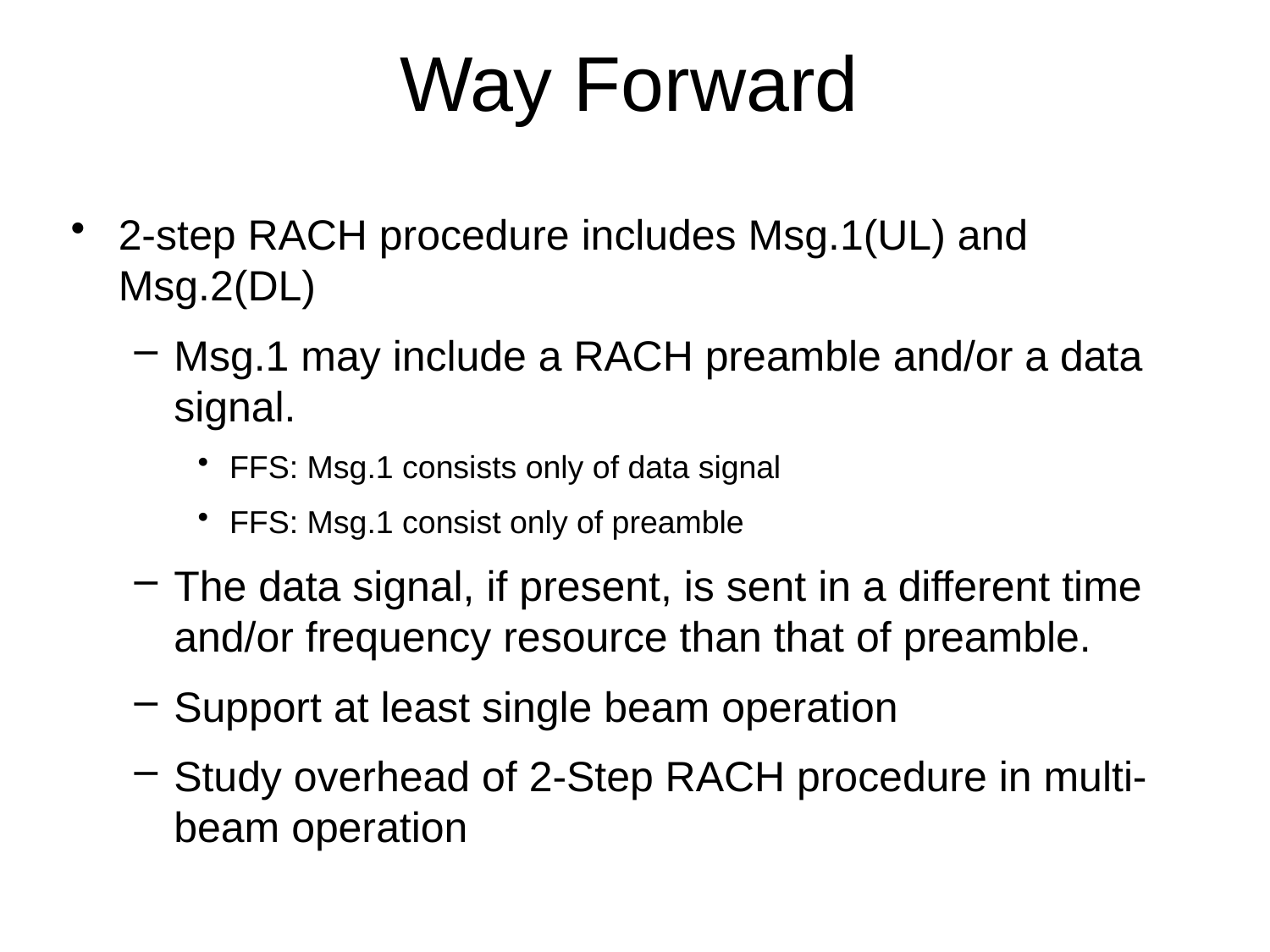

# Way Forward
2-step RACH procedure includes Msg.1(UL) and Msg.2(DL)
Msg.1 may include a RACH preamble and/or a data signal.
FFS: Msg.1 consists only of data signal
FFS: Msg.1 consist only of preamble
The data signal, if present, is sent in a different time and/or frequency resource than that of preamble.
Support at least single beam operation
Study overhead of 2-Step RACH procedure in multi-beam operation